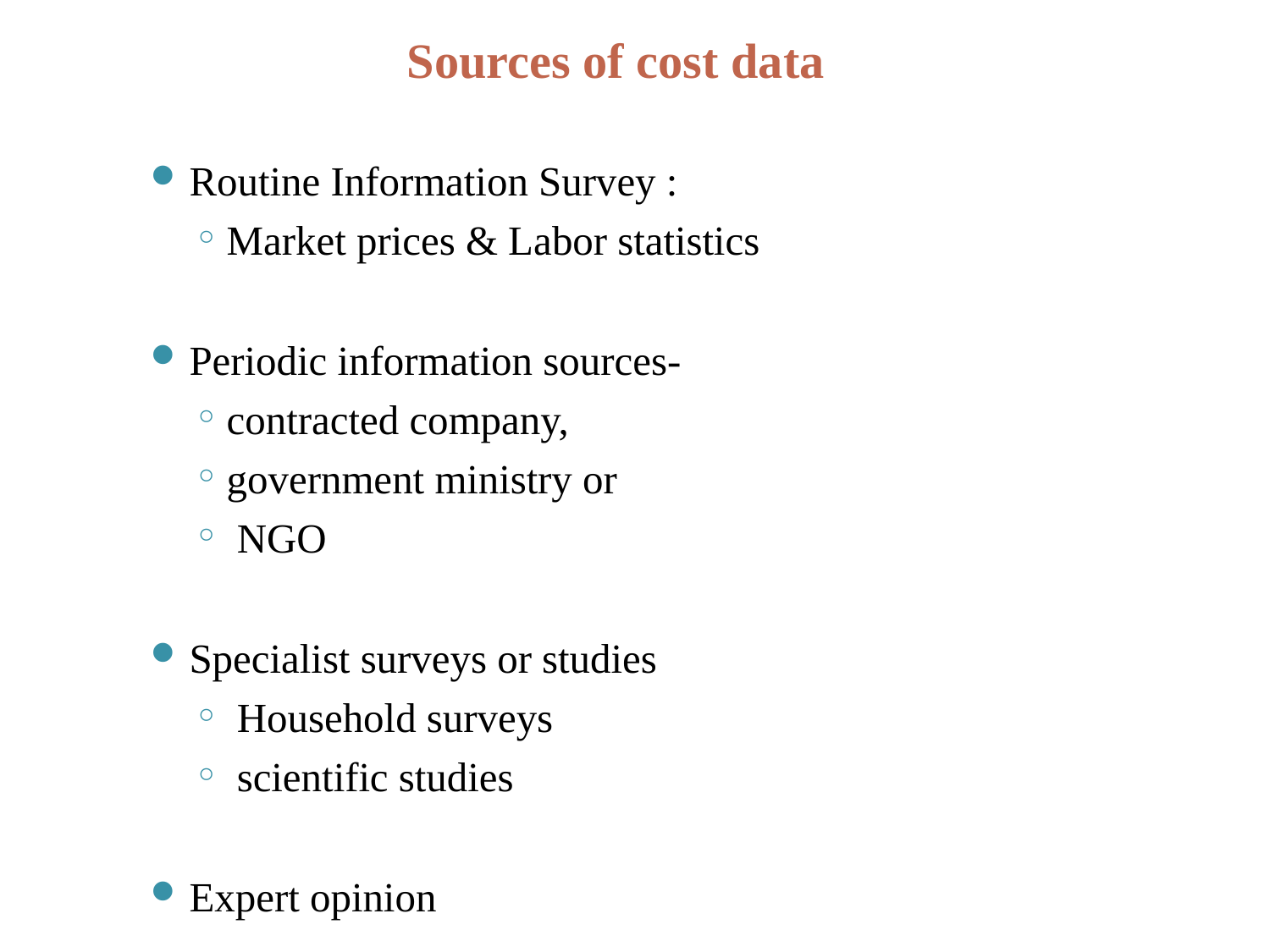

# Sources of cost data
Routine Information Survey :
Market prices & Labor statistics

Periodic information sources-
contracted company,
government ministry or
 NGO

Specialist surveys or studies
 Household surveys
 scientific studies

Expert opinion